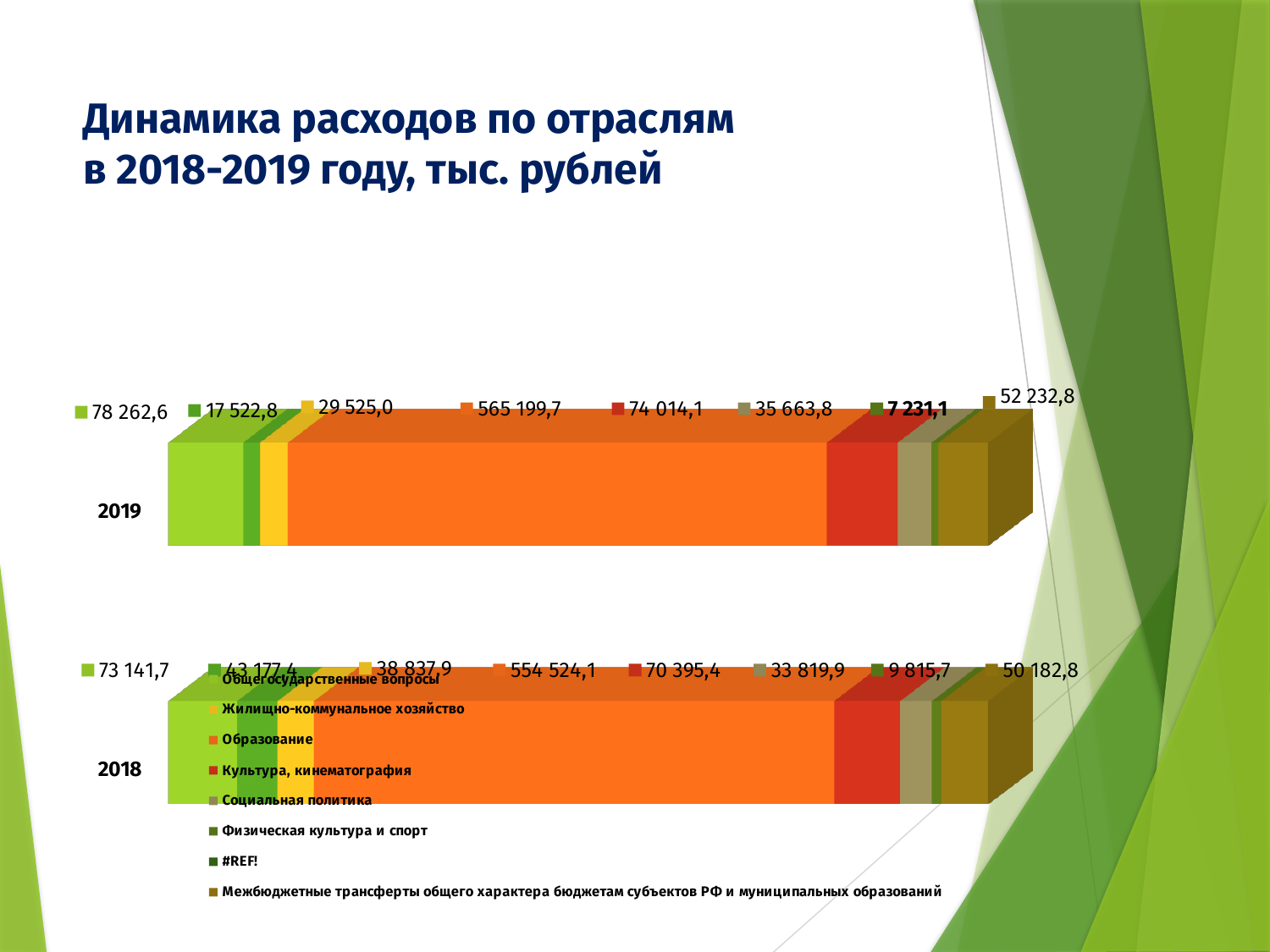

# Динамика расходов по отраслям в 2018-2019 году, тыс. рублей

[unsupported chart]